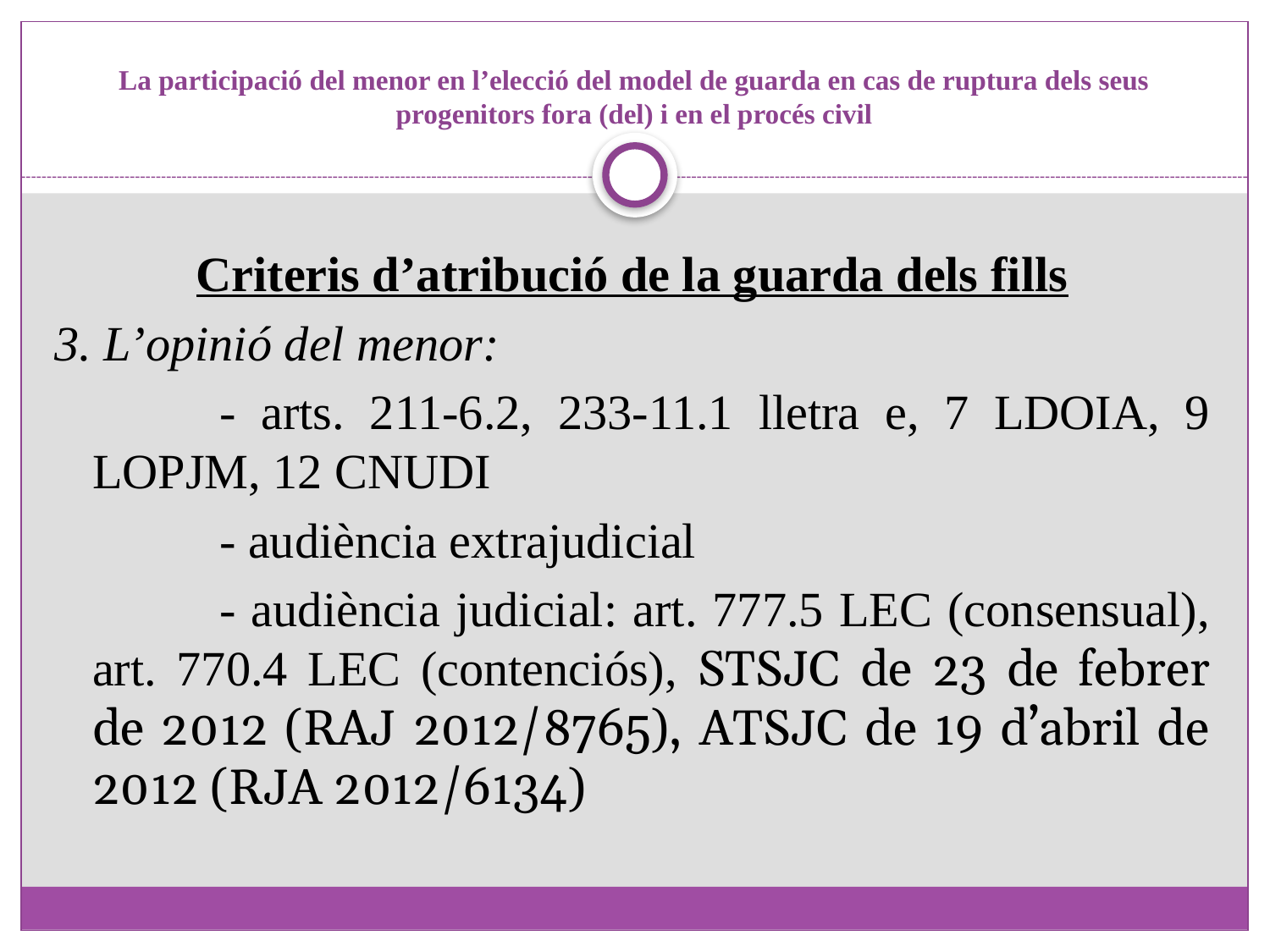

# La participació del menor en l’elecció del model de guarda en cas de ruptura dels seus progenitors fora (del) i en el procés civil
Criteris d’atribució de la guarda dels fills
3. L’opinió del menor:
		- arts. 211-6.2, 233-11.1 lletra e, 7 LDOIA, 9 LOPJM, 12 CNUDI
		- audiència extrajudicial
		- audiència judicial: art. 777.5 LEC (consensual), art. 770.4 LEC (contenciós), STSJC de 23 de febrer de 2012 (RAJ 2012/8765), ATSJC de 19 d’abril de 2012 (RJA 2012/6134)